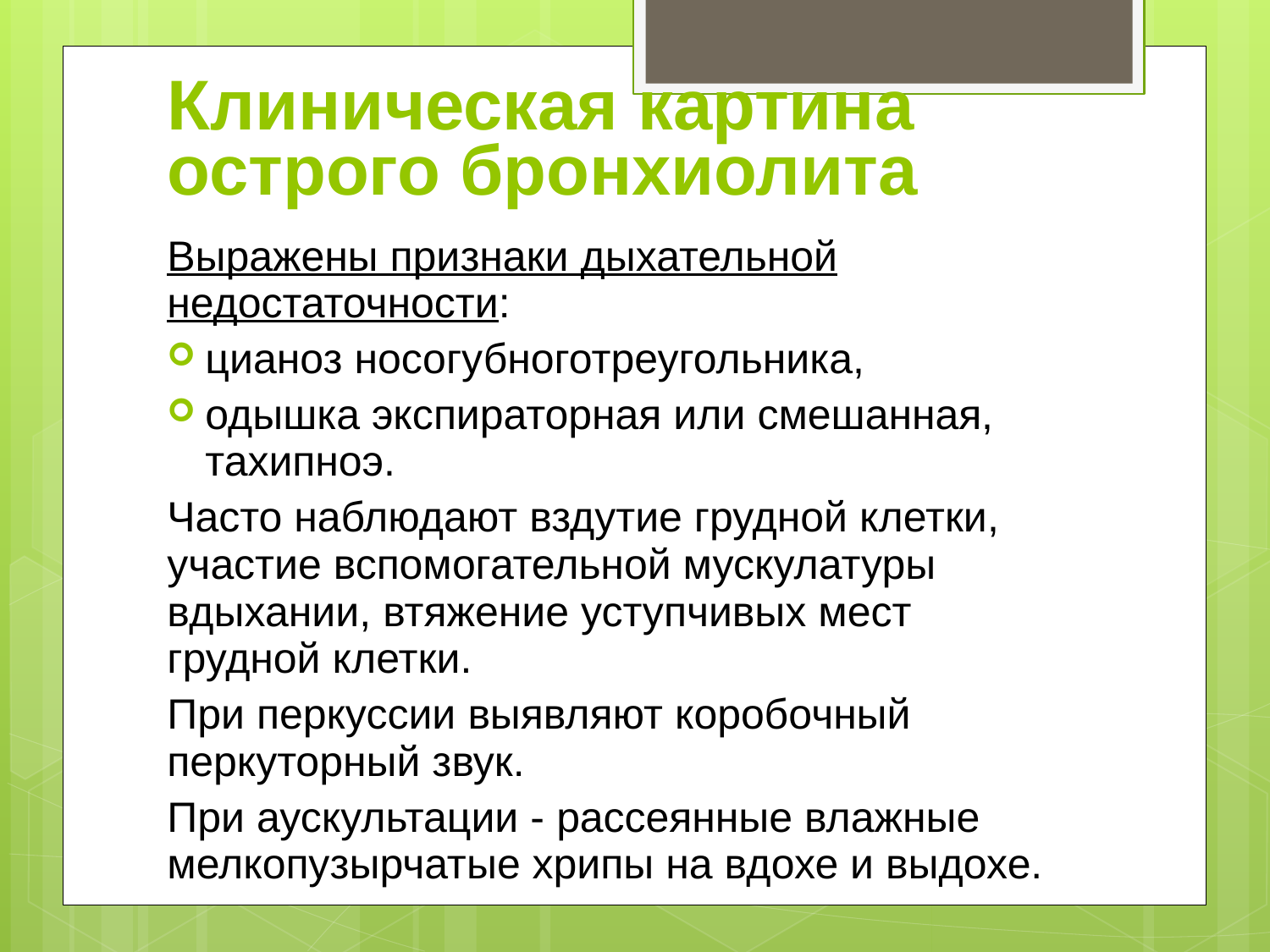

# Клиническая картина острого бронхиолита
Выражены признаки дыхательной недостаточности:
цианоз носогубноготреугольника,
одышка экспираторная или смешанная, тахипноэ.
Часто наблюдают вздутие грудной клетки, участие вспомогательной мускулатуры вдыхании, втяжение уступчивых мест грудной клетки.
При перкуссии выявляют коробочный перкуторный звук.
При аускультации - рассеянные влажные мелкопузырчатые хрипы на вдохе и выдохе.